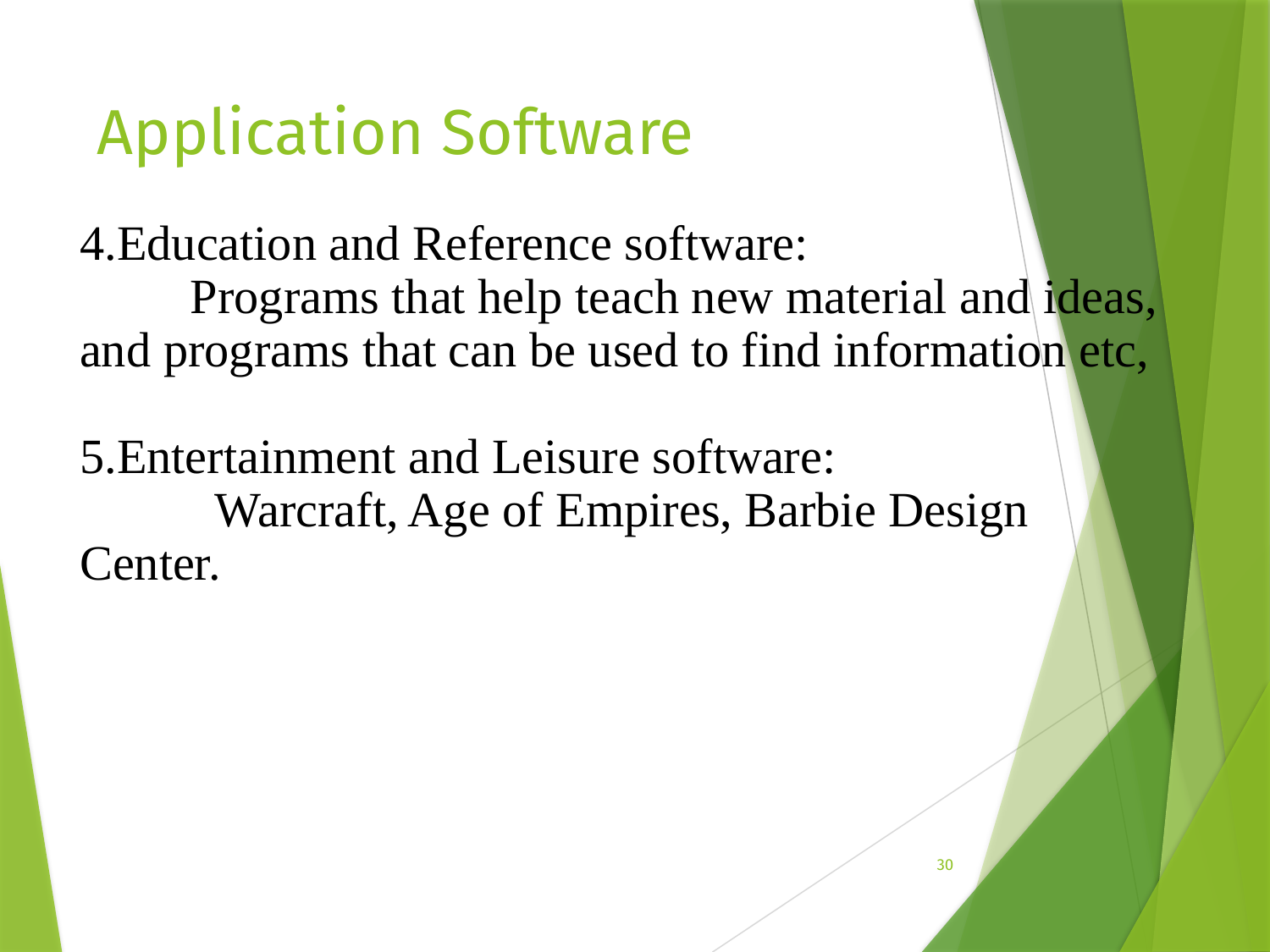

# Application Software
4.Education and Reference software:
         Programs that help teach new material and ideas, and programs that can be used to find information etc,

5.Entertainment and Leisure software:
           Warcraft, Age of Empires, Barbie Design Center.
30